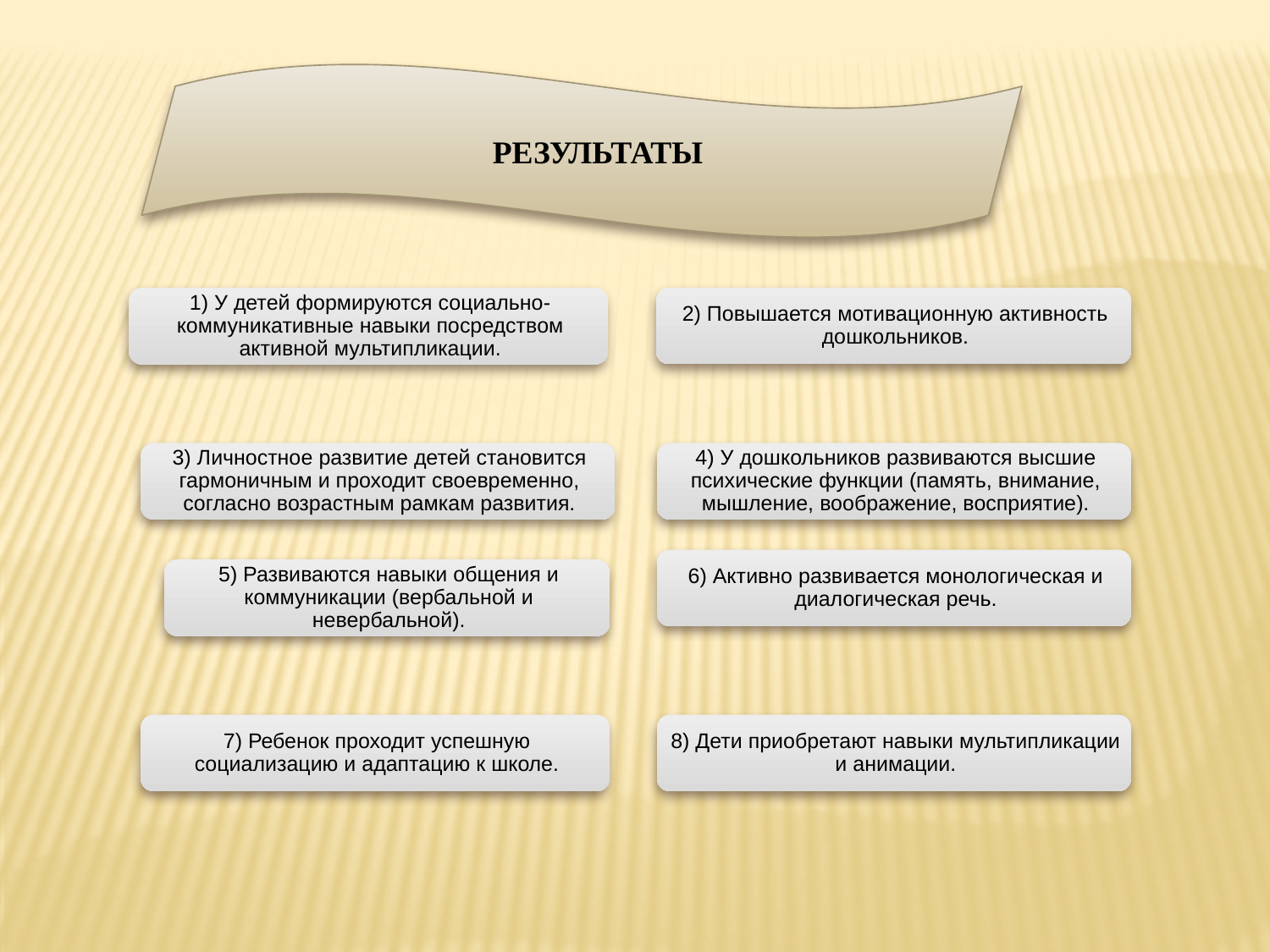

РЕЗУЛЬТАТЫ

1) У детей формируются социально-коммуникативные навыки посредством активной мультипликации.
2) Повышается мотивационную активность дошкольников.
3) Личностное развитие детей становится гармоничным и проходит своевременно, согласно возрастным рамкам развития.
4) У дошкольников развиваются высшие психические функции (память, внимание, мышление, воображение, восприятие).
5) Развиваются навыки общения и коммуникации (вербальной и невербальной).
6) Активно развивается монологическая и диалогическая речь.
7) Ребенок проходит успешную социализацию и адаптацию к школе.
8) Дети приобретают навыки мультипликации и анимации.